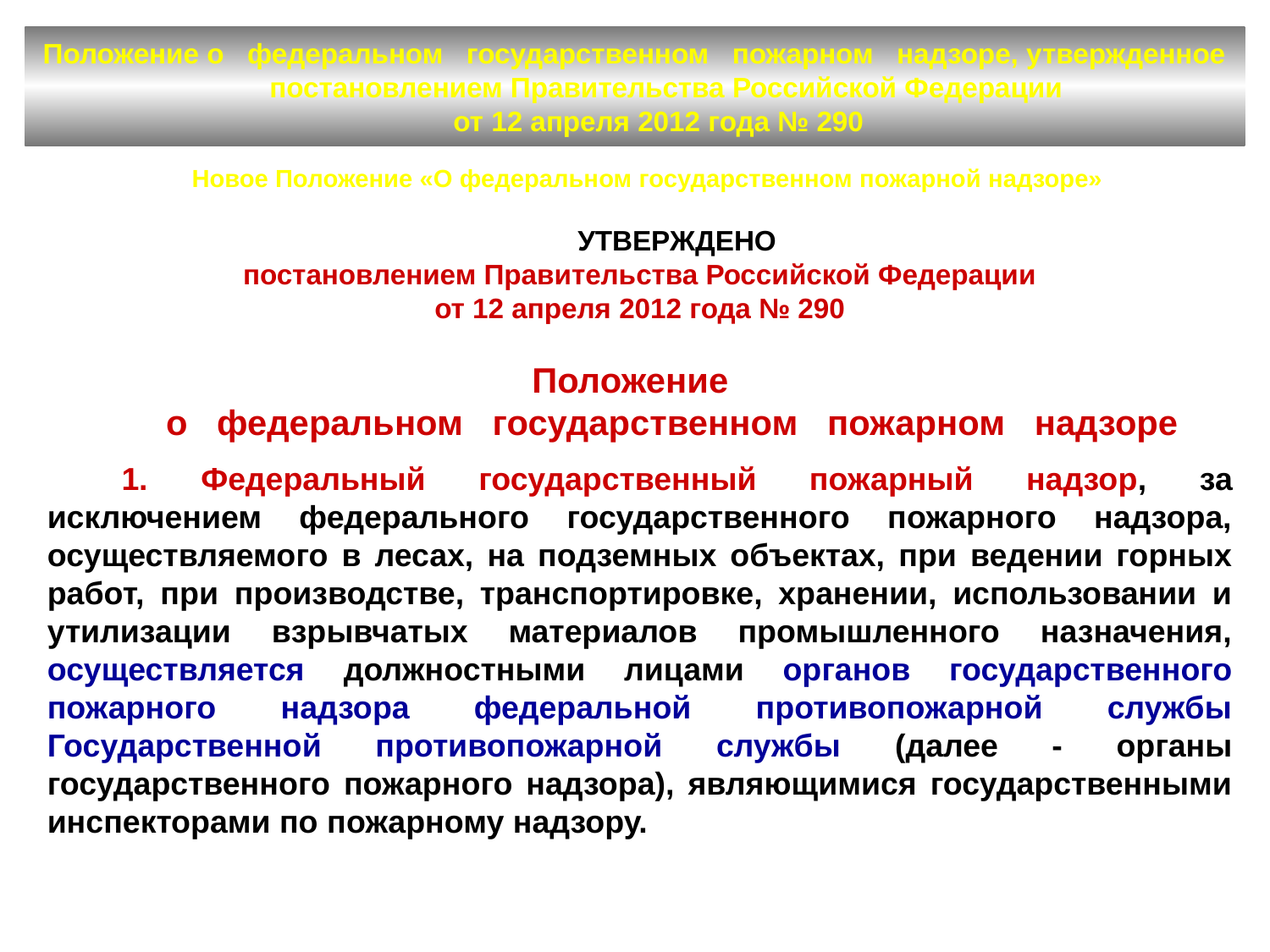

# Положение о   федеральном   государственном   пожарном   надзоре, утвержденное   постановлением Правительства Российской Федерации от 12 апреля 2012 года № 290
Новое Положение «О федеральном государственном пожарной надзоре»
УТВЕРЖДЕНО
постановлением Правительства Российской Федерации
от 12 апреля 2012 года № 290
Положение
о   федеральном   государственном   пожарном   надзоре

1. Федеральный государственный пожарный надзор, за исключением федерального государственного пожарного надзора, осуществляемого в лесах, на подземных объектах, при ведении горных работ, при производстве, транспортировке, хранении, использовании и утилизации взрывчатых материалов промышленного назначения, осуществляется должностными лицами органов государственного пожарного надзора федеральной противопожарной службы Государственной противопожарной службы (далее - органы государственного пожарного надзора), являющимися государственными инспекторами по пожарному надзору.